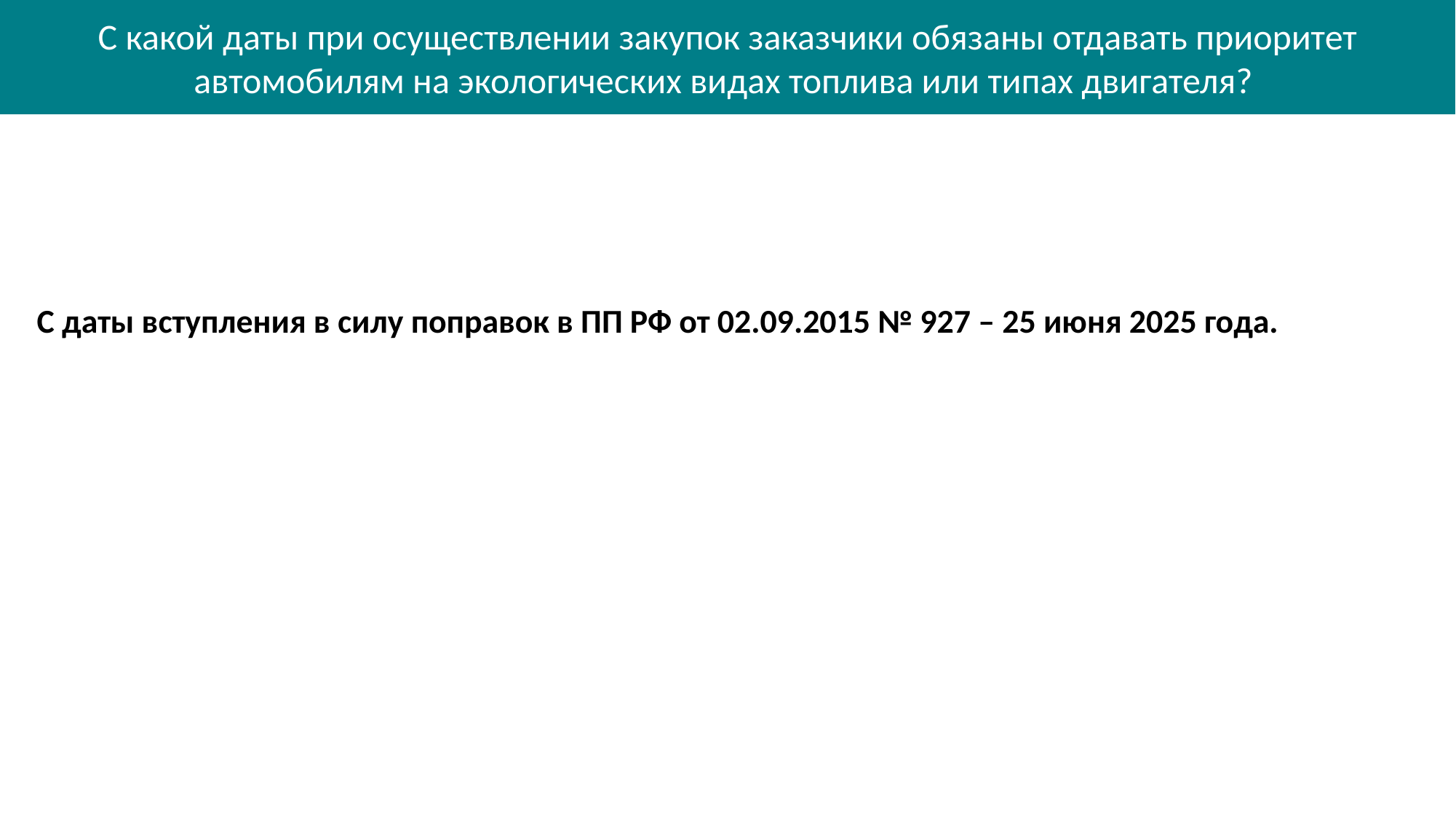

С какой даты при осуществлении закупок заказчики обязаны отдавать приоритет автомобилям на экологических видах топлива или типах двигателя?

С даты вступления в силу поправок в ПП РФ от 02.09.2015 № 927 – 25 июня 2025 года.